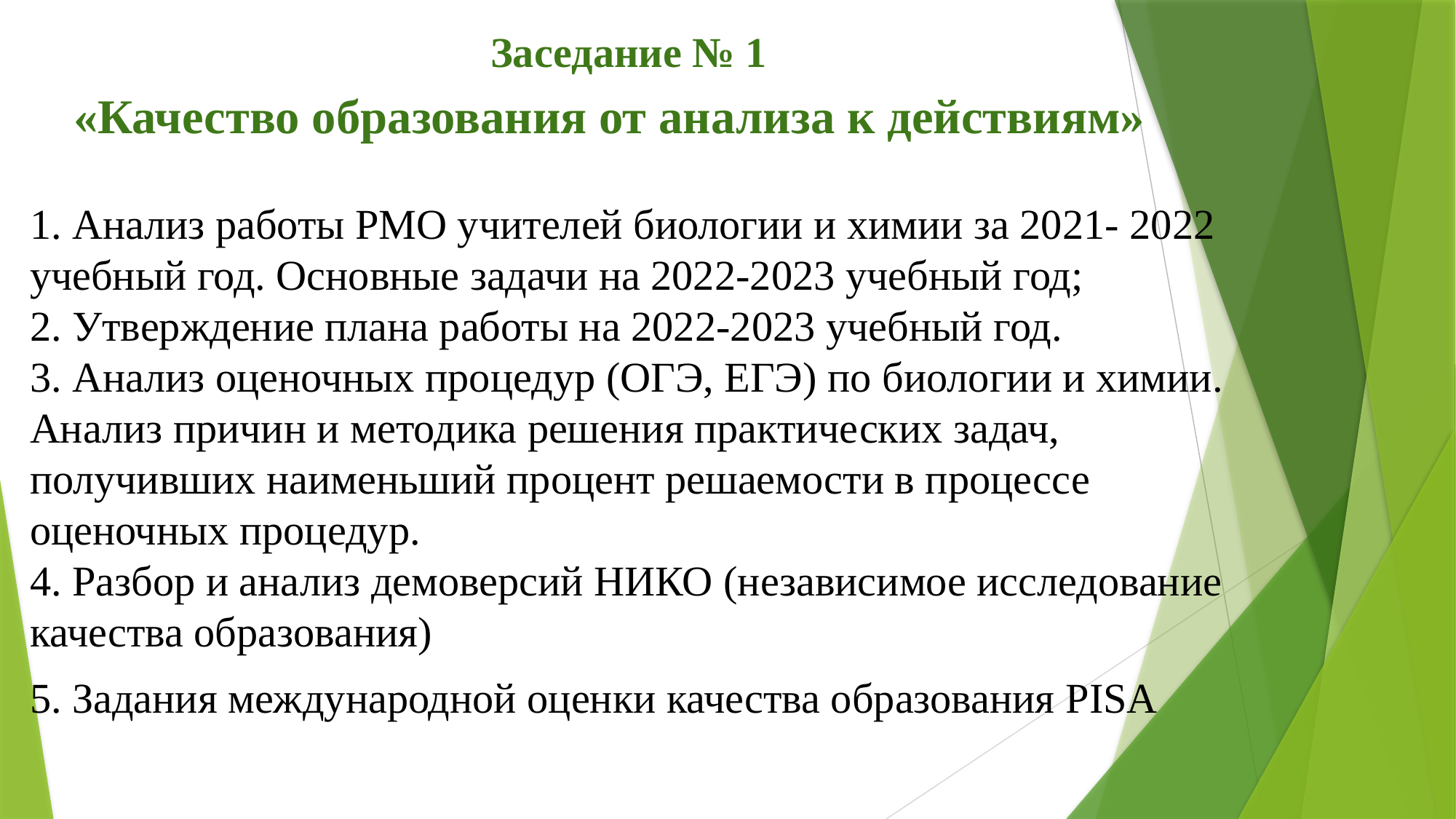

# Заседание № 1
«Качество образования от анализа к действиям»
1. Анализ работы РМО учителей биологии и химии за 2021- 2022 учебный год. Основные задачи на 2022-2023 учебный год;
2. Утверждение плана работы на 2022-2023 учебный год.
3. Анализ оценочных процедур (ОГЭ, ЕГЭ) по биологии и химии. Анализ причин и методика решения практических задач, получивших наименьший процент решаемости в процессе оценочных процедур.
4. Разбор и анализ демоверсий НИКО (независимое исследование качества образования)
5. Задания международной оценки качества образования PISA